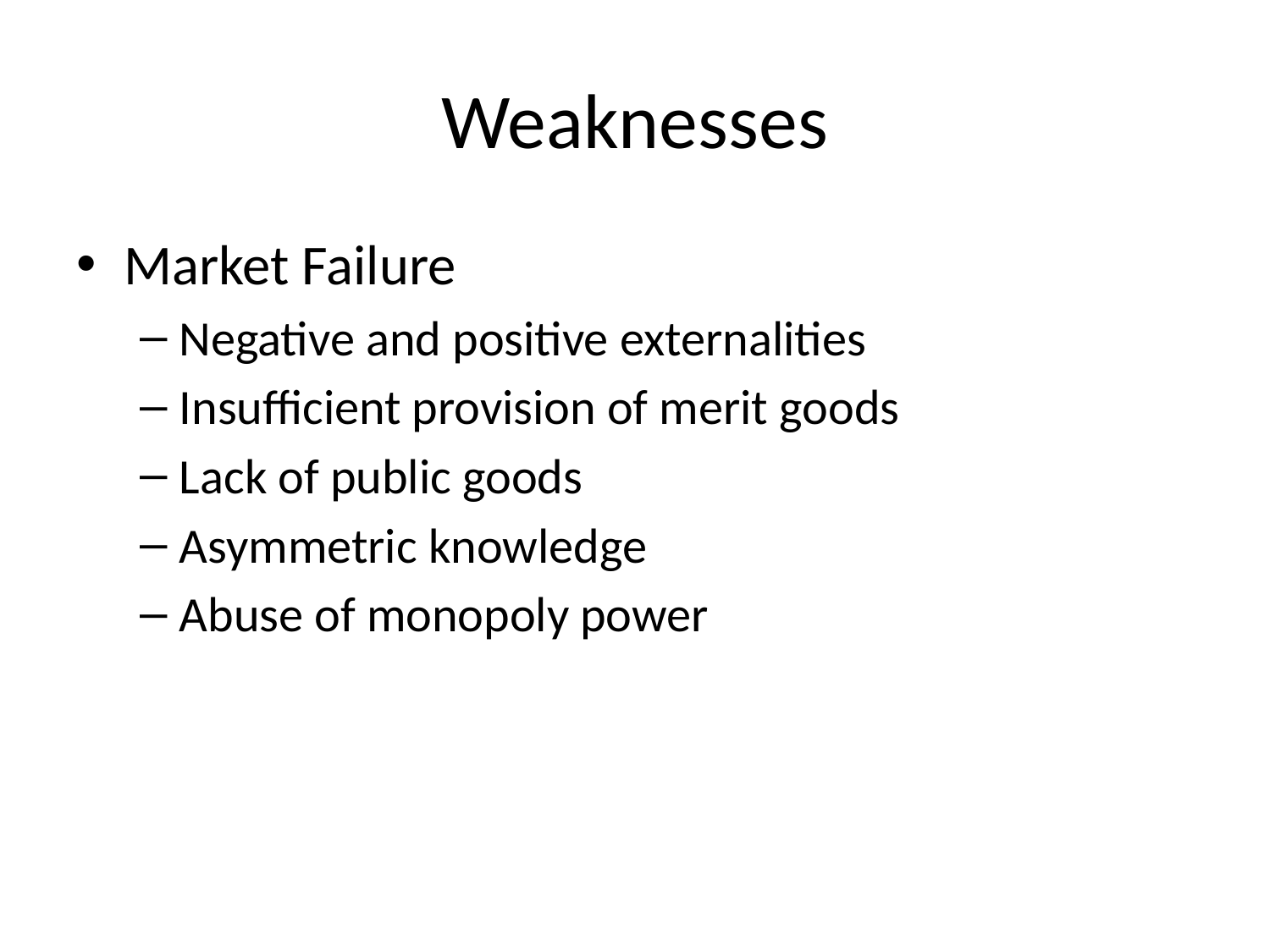

# Weaknesses
Market Failure
Negative and positive externalities
Insufficient provision of merit goods
Lack of public goods
Asymmetric knowledge
Abuse of monopoly power